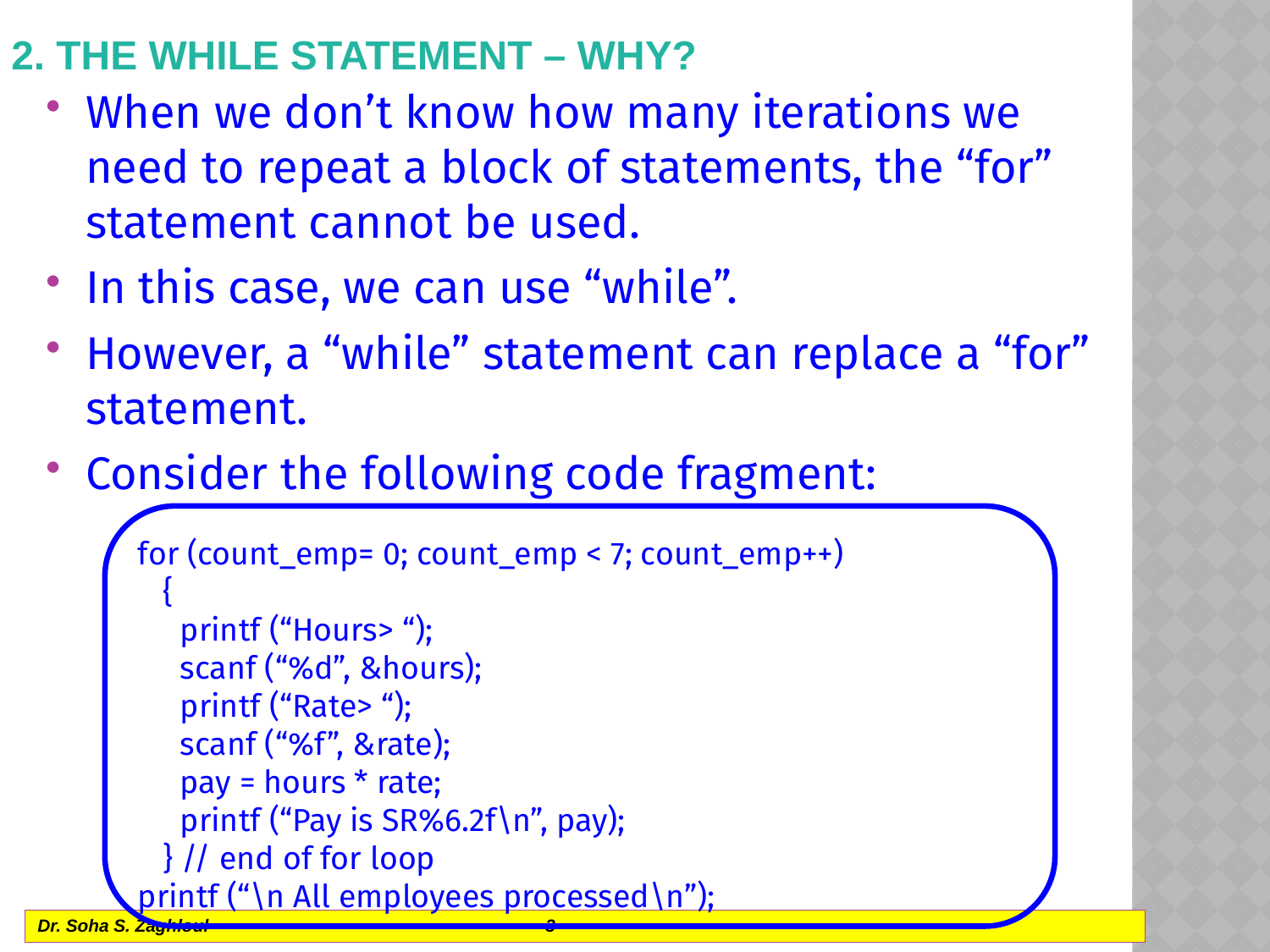

# 2. The WHILE STATEMENT – why?
When we don’t know how many iterations we need to repeat a block of statements, the “for” statement cannot be used.
In this case, we can use “while”.
However, a “while” statement can replace a “for” statement.
Consider the following code fragment:
for (count_emp= 0; count_emp < 7; count_emp++)
   {
     printf (“Hours> “);
     scanf (“%d”, &hours);
     printf (“Rate> “);
     scanf (“%f”, &rate);
     pay = hours * rate;
     printf (“Pay is SR%6.2f\n”, pay);
   } // end of for loop
printf (“\n All employees processed\n”);
Dr. Soha S. Zaghloul			3